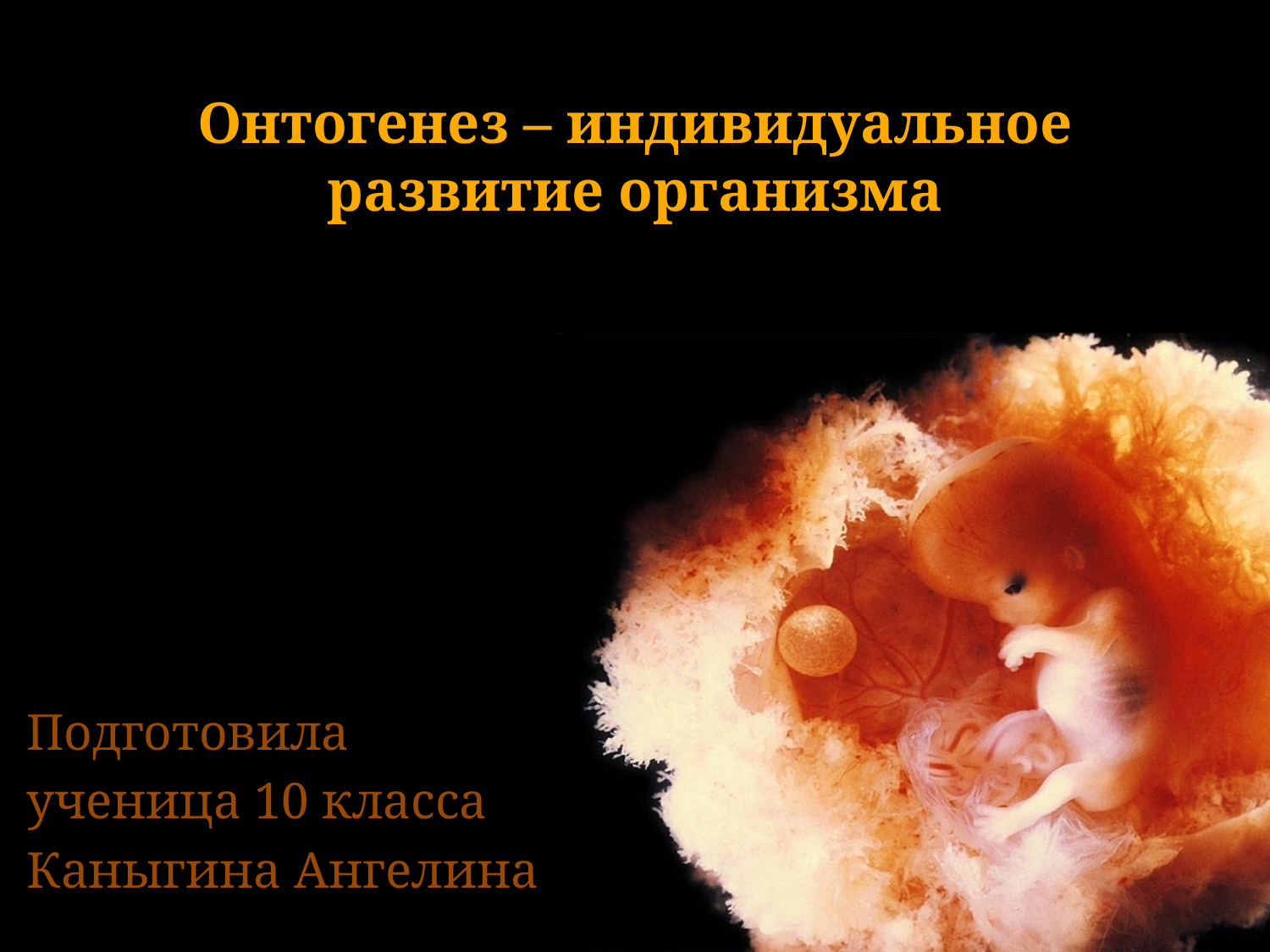

# Онтогенез – индивидуальное развитие организма
Подготовила
ученица 10 класса
Каныгина Ангелина